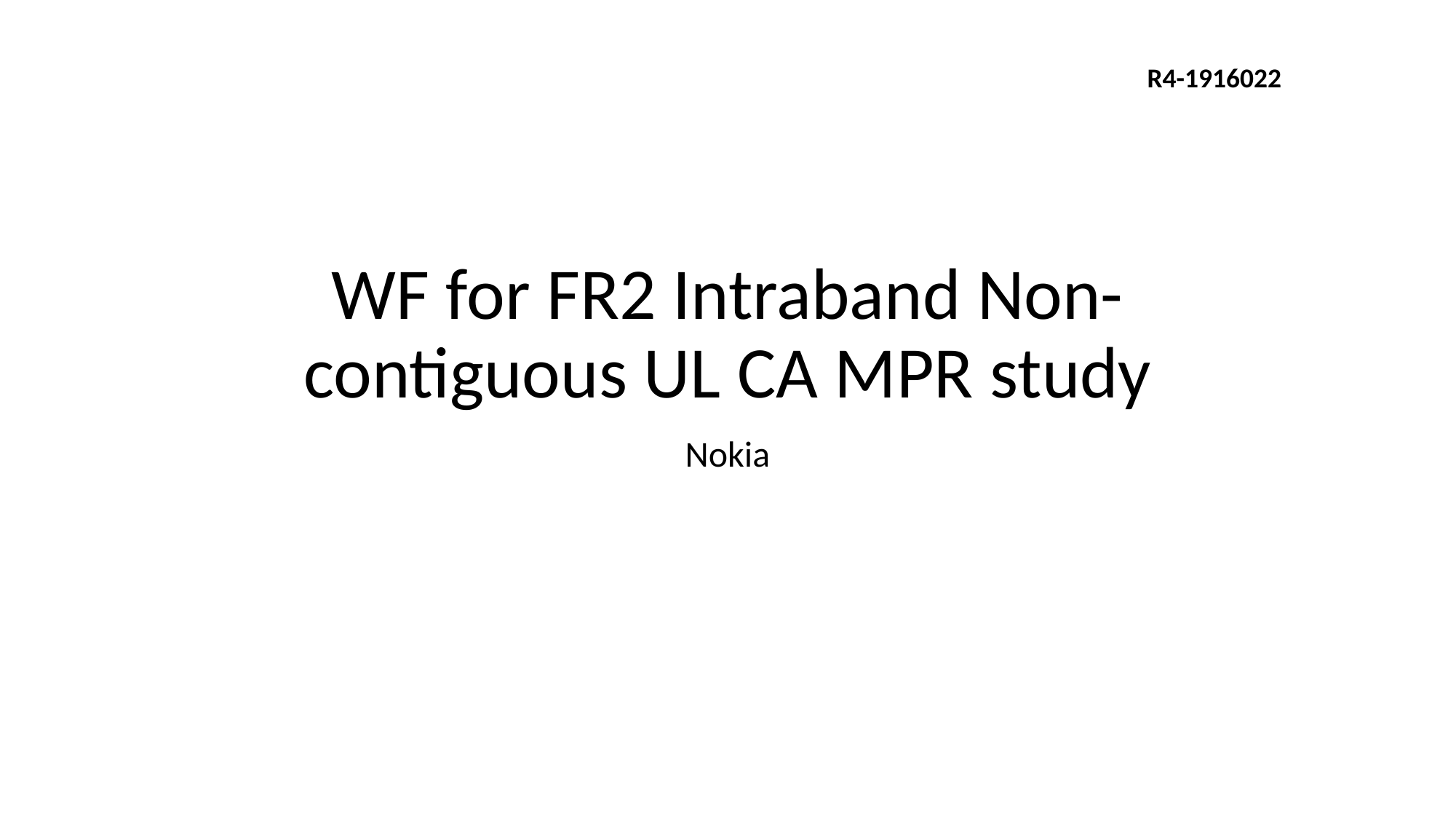

R4-1916022
# WF for FR2 Intraband Non-contiguous UL CA MPR study
Nokia